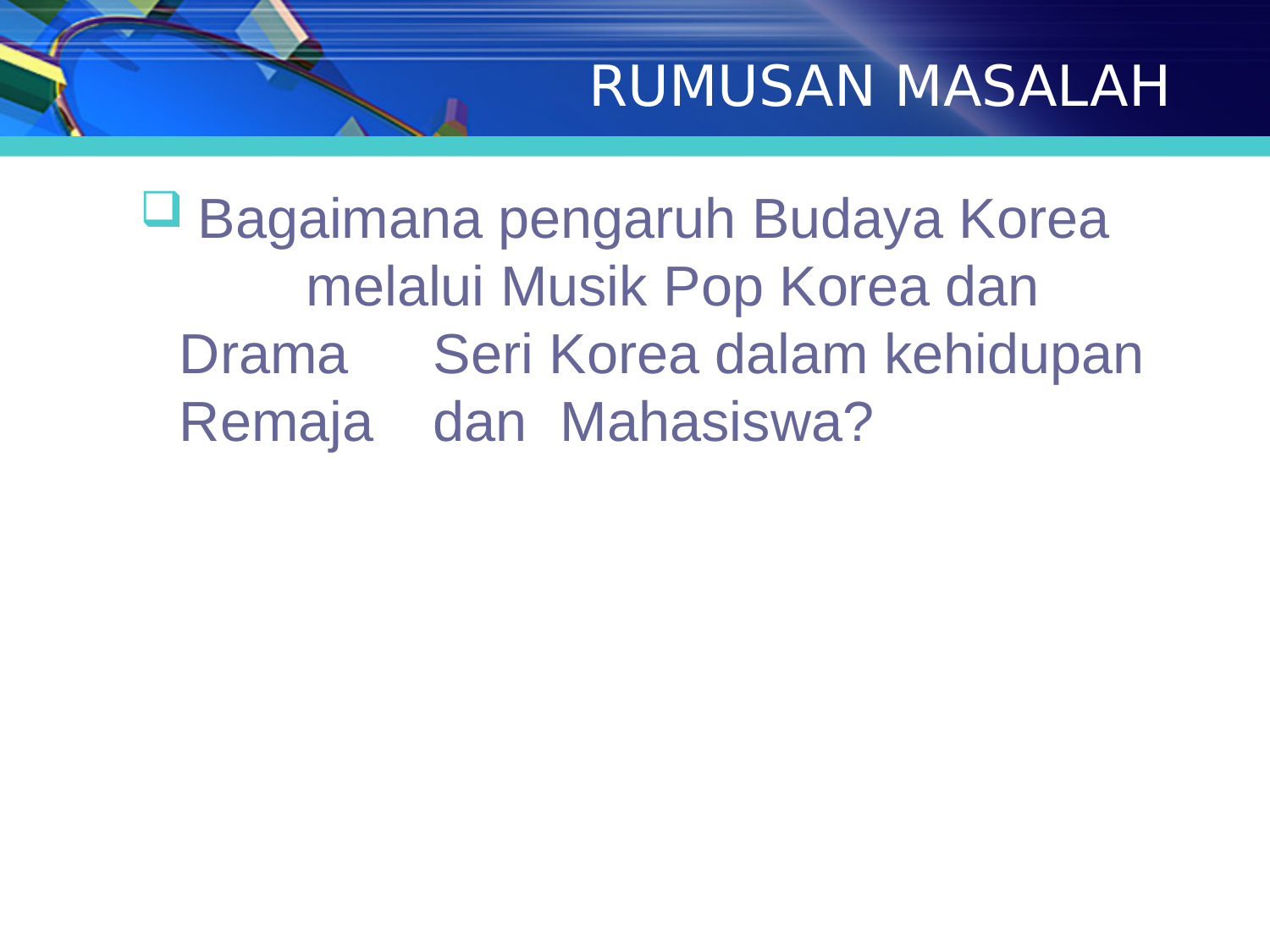

# RUMUSAN MASALAH
 Bagaimana pengaruh Budaya Korea 	melalui Musik Pop Korea dan Drama 	Seri Korea dalam kehidupan Remaja 	dan 	Mahasiswa?